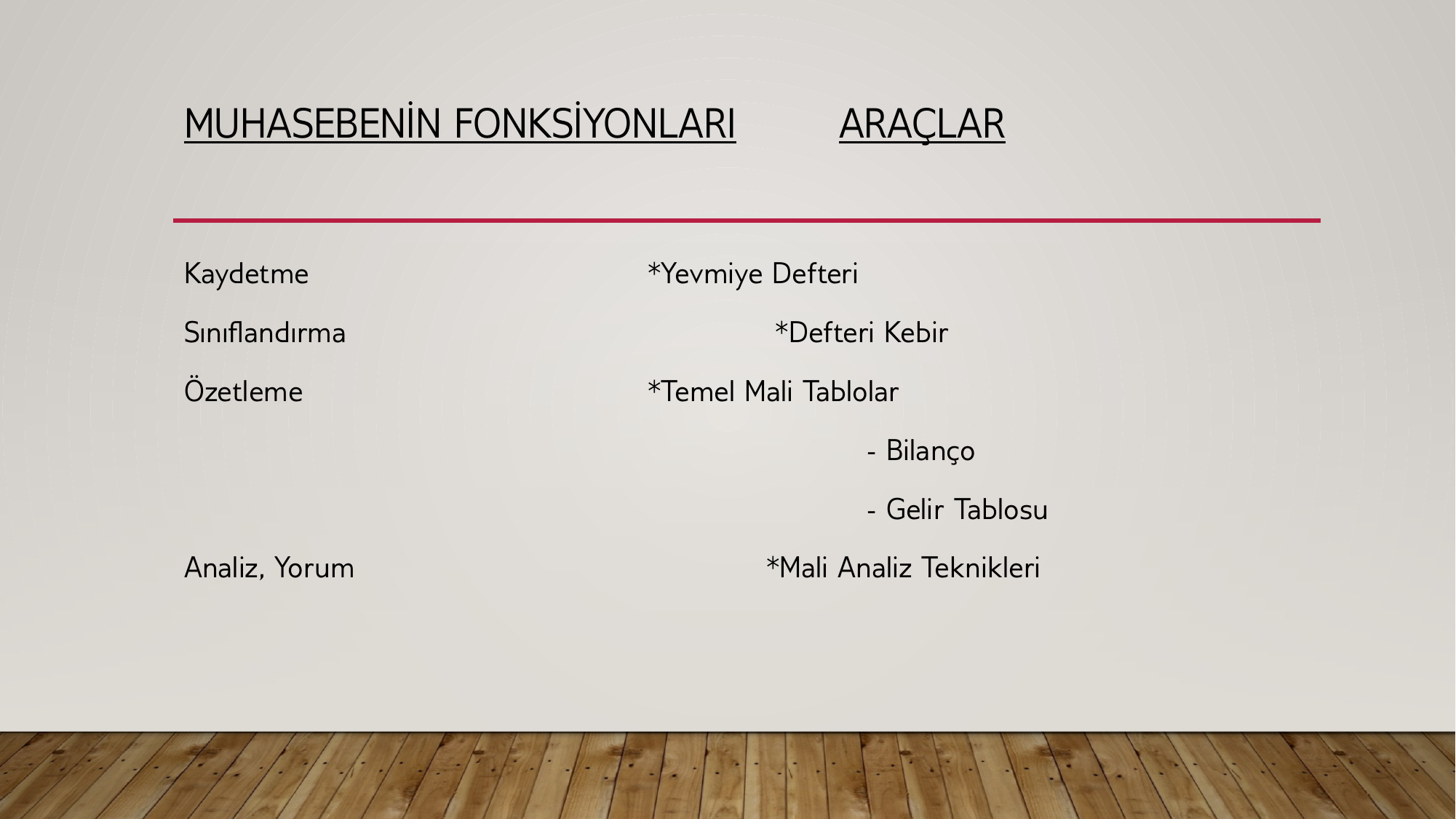

# Muhasebenin Fonksiyonları	Araçlar
Kaydetme				*Yevmiye Defteri
Sınıflandırma			              *Defteri Kebir
Özetleme				*Temel Mali Tablolar
							- Bilanço
							- Gelir Tablosu
Analiz, Yorum			             *Mali Analiz Teknikleri